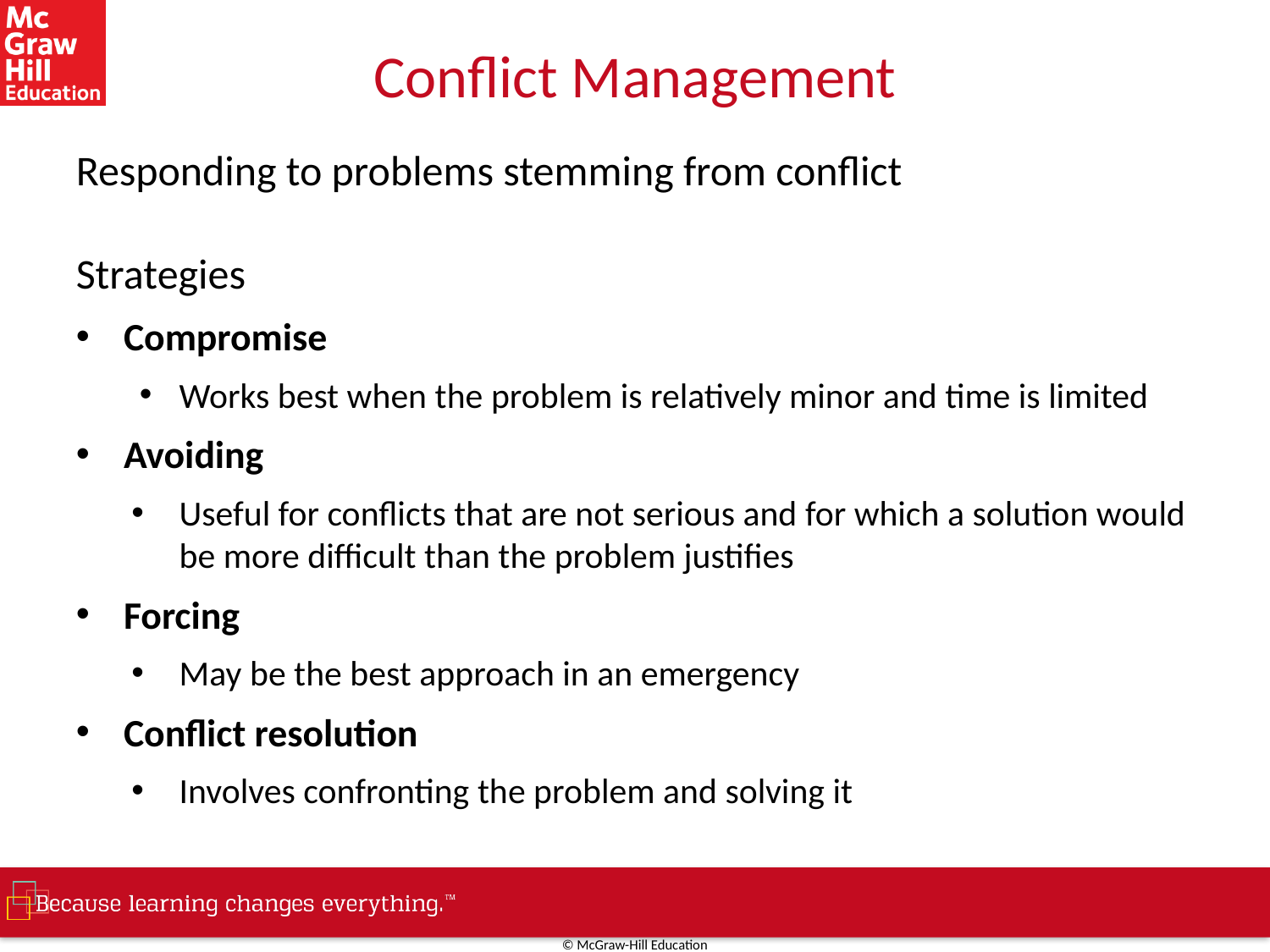

# Conflict Management
Responding to problems stemming from conflict

Strategies
Compromise
Works best when the problem is relatively minor and time is limited
Avoiding
Useful for conflicts that are not serious and for which a solution would be more difficult than the problem justifies
Forcing
May be the best approach in an emergency
Conflict resolution
Involves confronting the problem and solving it